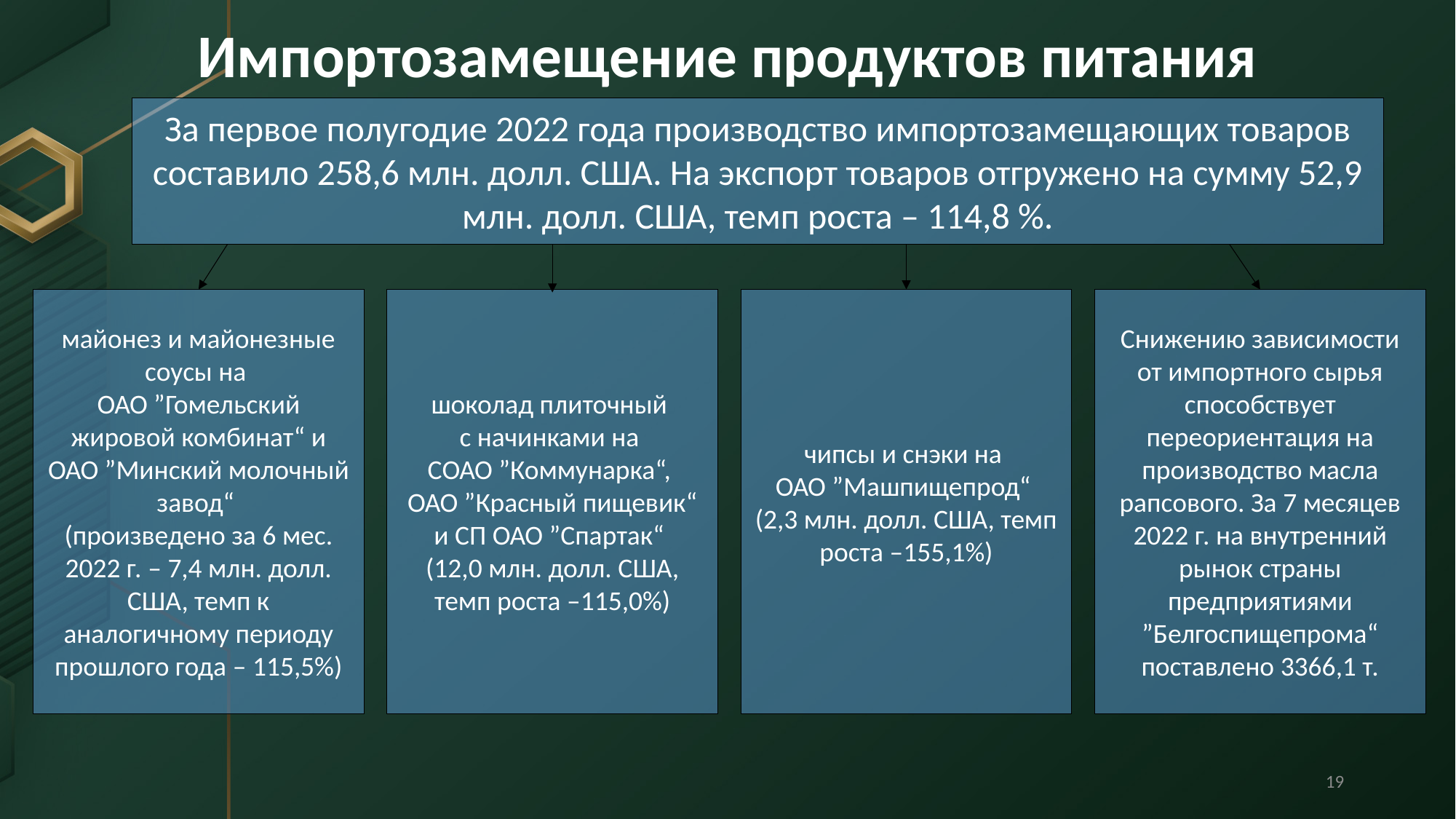

Импортозамещение продуктов питания
За первое полугодие 2022 года производство импортозамещающих товаров составило 258,6 млн. долл. США. На экспорт товаров отгружено на сумму 52,9 млн. долл. США, темп роста – 114,8 %.
майонез и майонезные соусы на
ОАО ”Гомельский жировой комбинат“ и ОАО ”Минский молочный завод“
(произведено за 6 мес.
2022 г. – 7,4 млн. долл. США, темп к аналогичному периоду прошлого года – 115,5%)
шоколад плиточный
с начинками на
СОАО ”Коммунарка“,
ОАО ”Красный пищевик“ и СП ОАО ”Спартак“
(12,0 млн. долл. США, темп роста –115,0%)
чипсы и снэки на
ОАО ”Машпищепрод“
(2,3 млн. долл. США, темп роста –155,1%)
Снижению зависимости от импортного сырья способствует переориентация на производство масла рапсового. За 7 месяцев 2022 г. на внутренний рынок страны предприятиями ”Белгоспищепрома“ поставлено 3366,1 т.
19